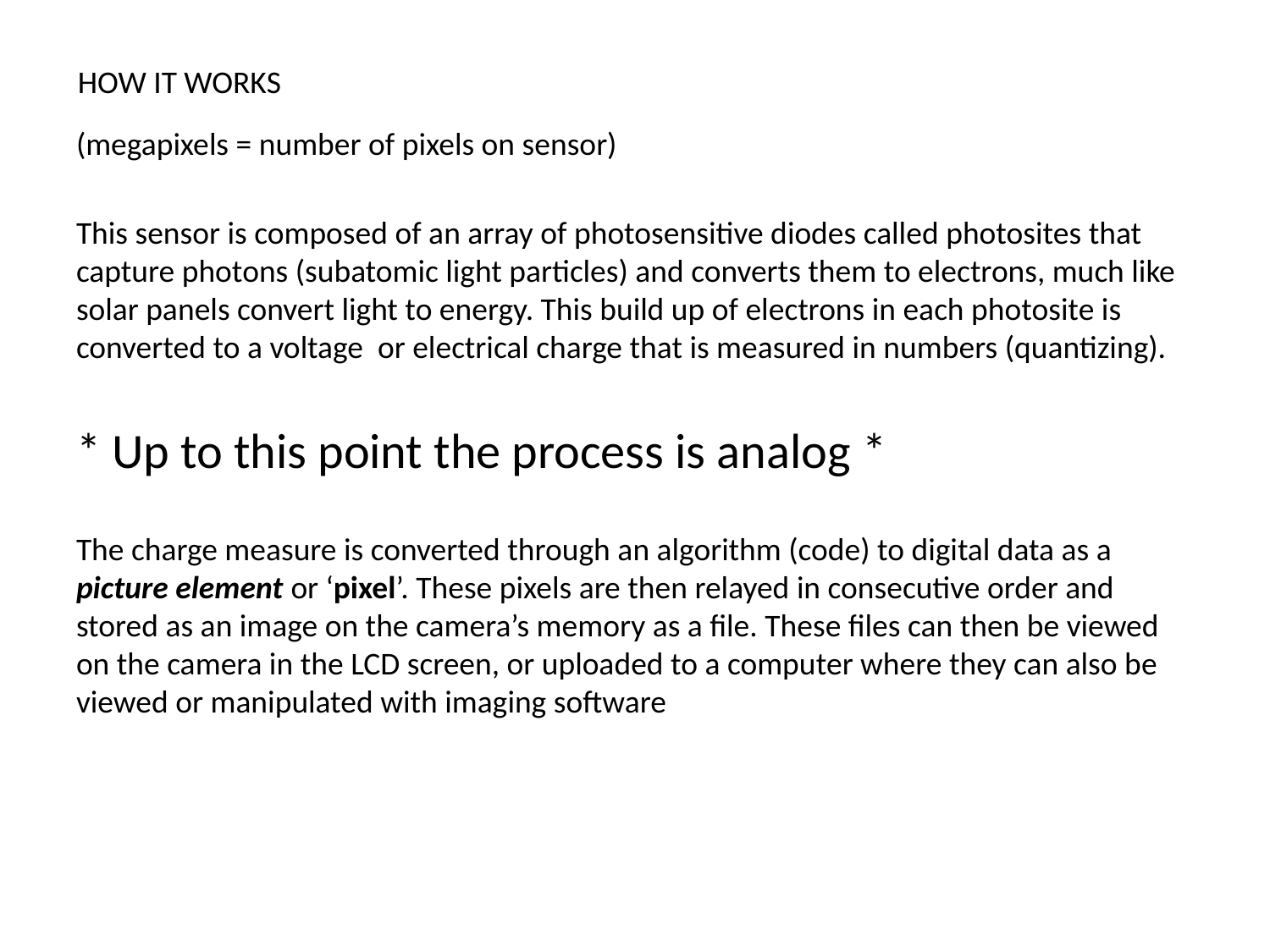

HOW IT WORKS
(megapixels = number of pixels on sensor)

This sensor is composed of an array of photosensitive diodes called photosites that capture photons (subatomic light particles) and converts them to electrons, much like solar panels convert light to energy. This build up of electrons in each photosite is converted to a voltage  or electrical charge that is measured in numbers (quantizing).

* Up to this point the process is analog *

The charge measure is converted through an algorithm (code) to digital data as a picture element or ‘pixel’. These pixels are then relayed in consecutive order and stored as an image on the camera’s memory as a file. These files can then be viewed on the camera in the LCD screen, or uploaded to a computer where they can also be viewed or manipulated with imaging software